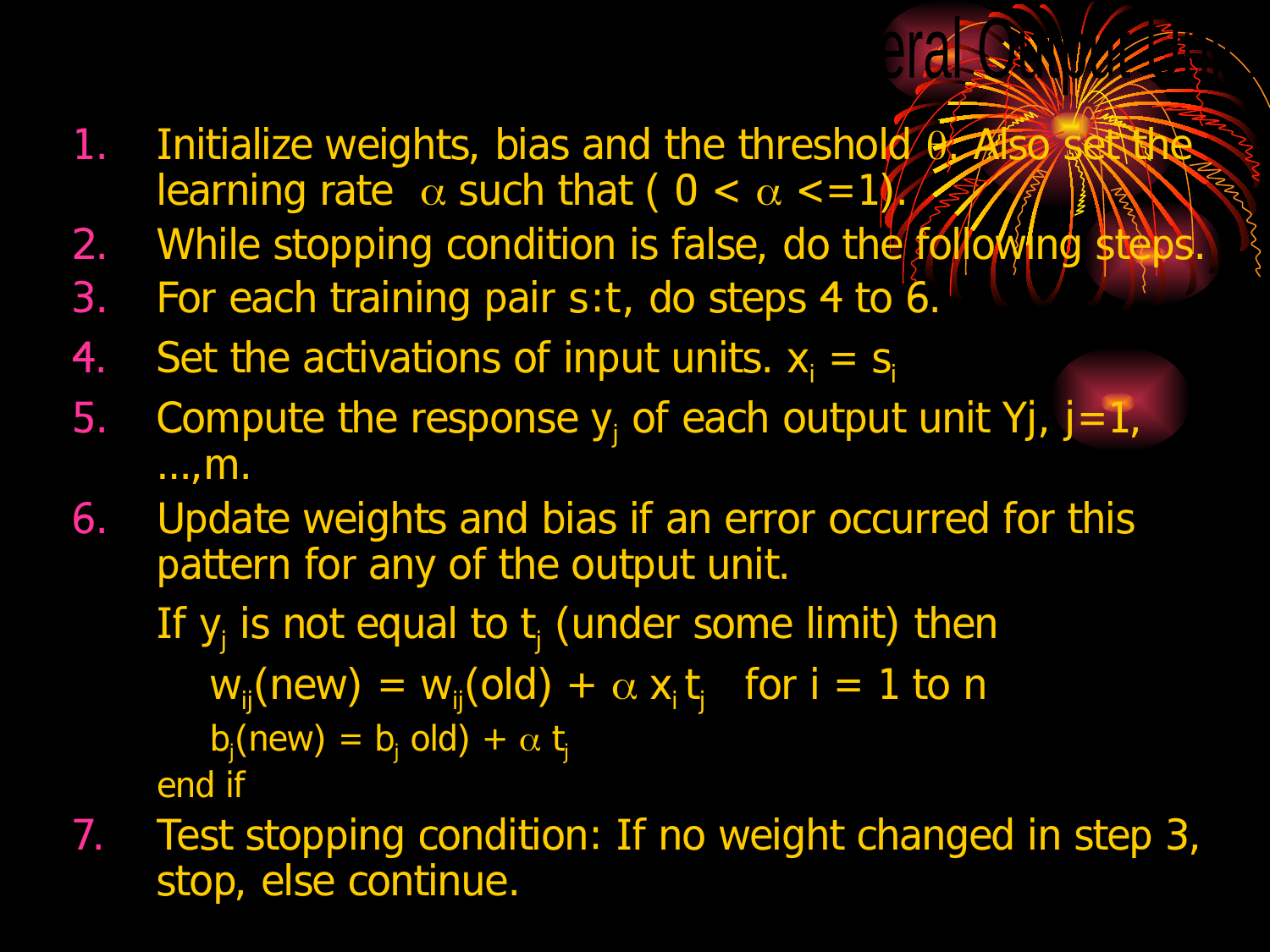

Modified Perceptron Algorithm for Several Output Units
Initialize weights, bias and the threshold θ. Also set the learning rate  α such that ( 0 < α <=1).
While stopping condition is false, do the following steps.
For each training pair s:t, do steps 4 to 6.
Set the activations of input units. xi = si
Compute the response yj of each output unit Yj, j=1,…,m.
Update weights and bias if an error occurred for this pattern for any of the output unit.
	If yj is not equal to tj (under some limit) then
	wij(new) = wij(old) + α xi tj   for i = 1 to n
	bj(new) = bj old) + α tj
	end if
Test stopping condition: If no weight changed in step 3, stop, else continue.